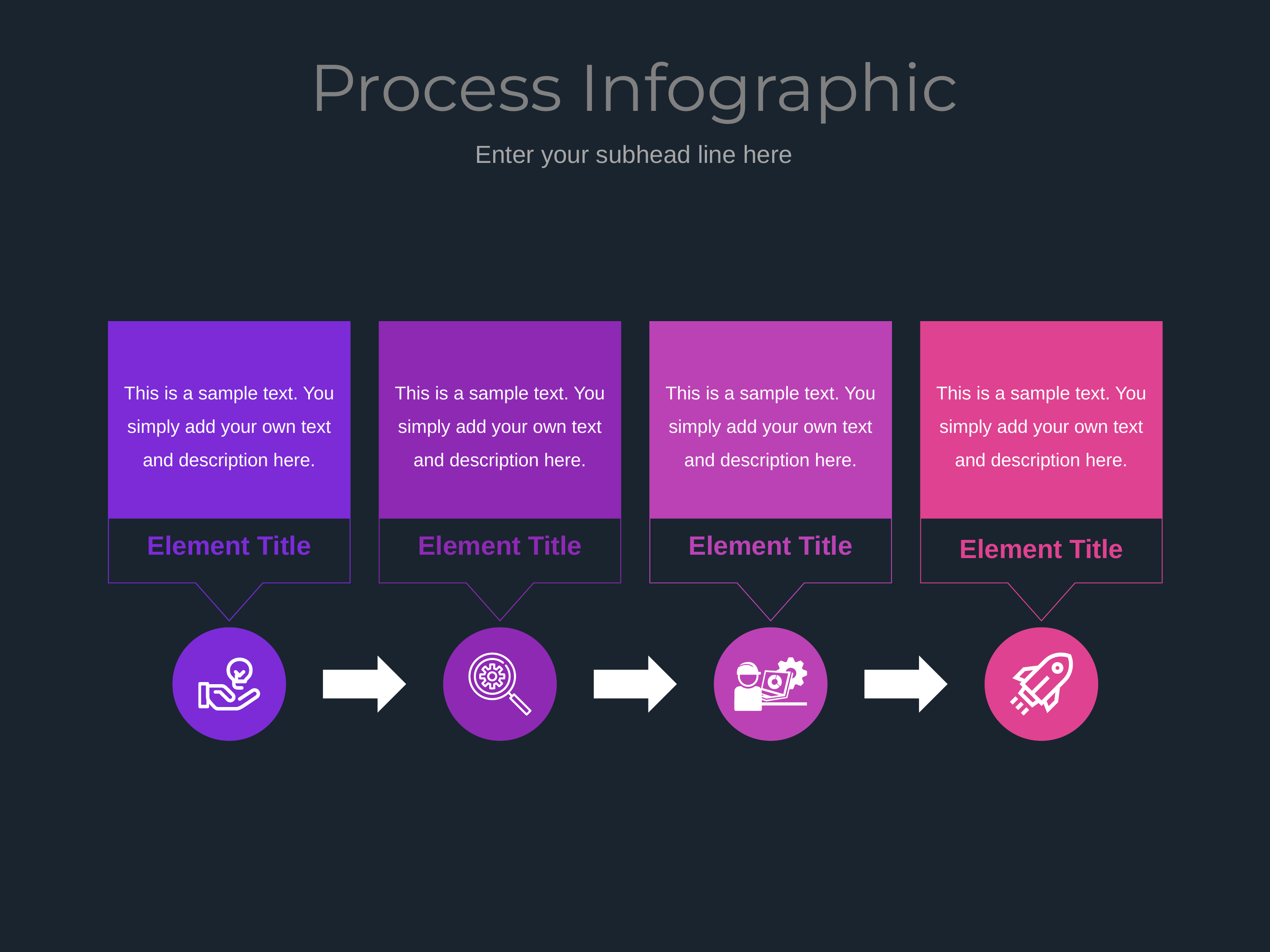

# Process Infographic
Enter your subhead line here

This is a sample text. You simply add your own text and description here.
Element Title

This is a sample text. You simply add your own text and description here.
Element Title

This is a sample text. You simply add your own text and description here.
Element Title

This is a sample text. You simply add your own text and description here.
Element Title